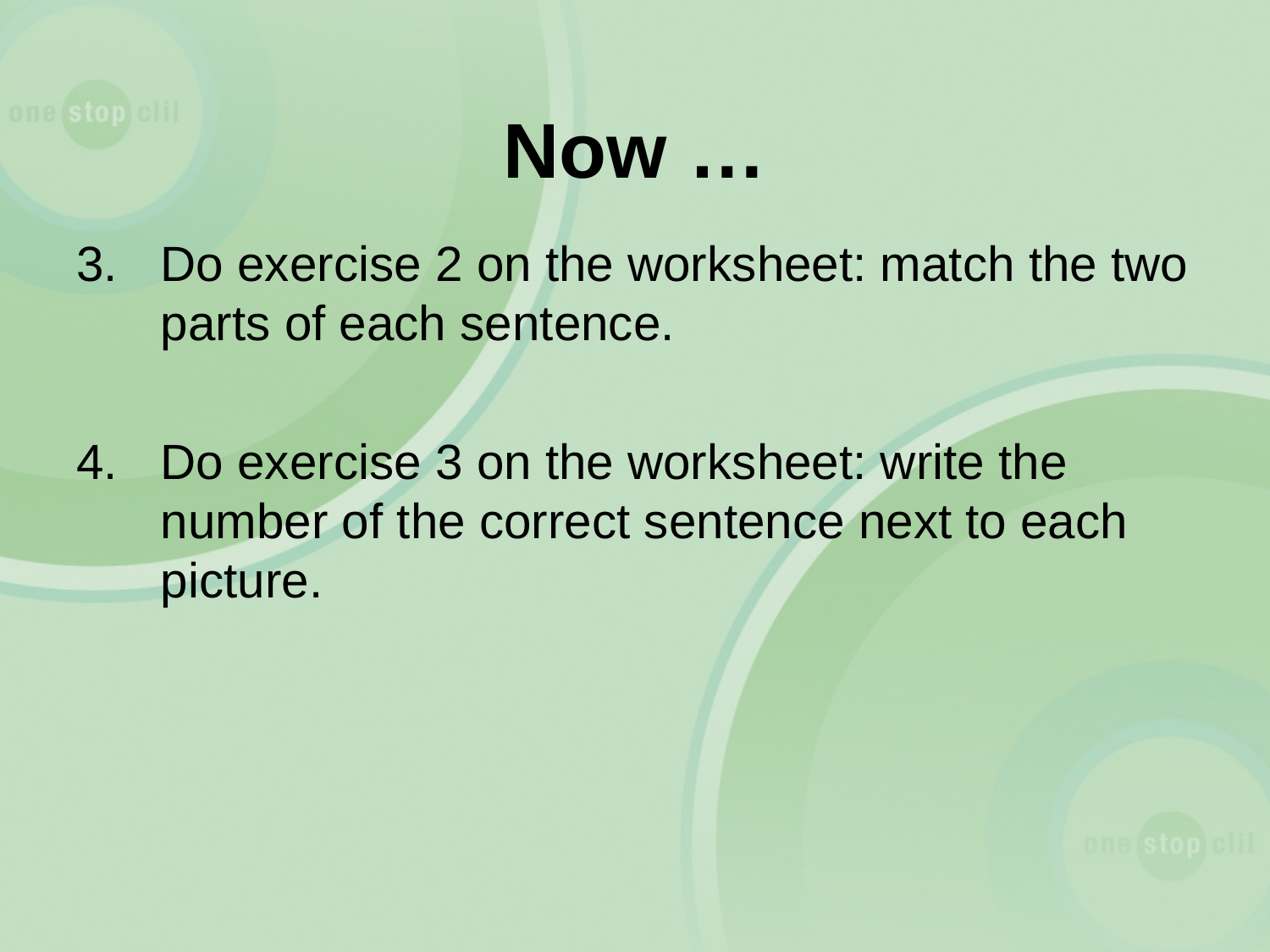

# Now …
Do exercise 2 on the worksheet: match the two parts of each sentence.

4.	Do exercise 3 on the worksheet: write the number of the correct sentence next to each picture.